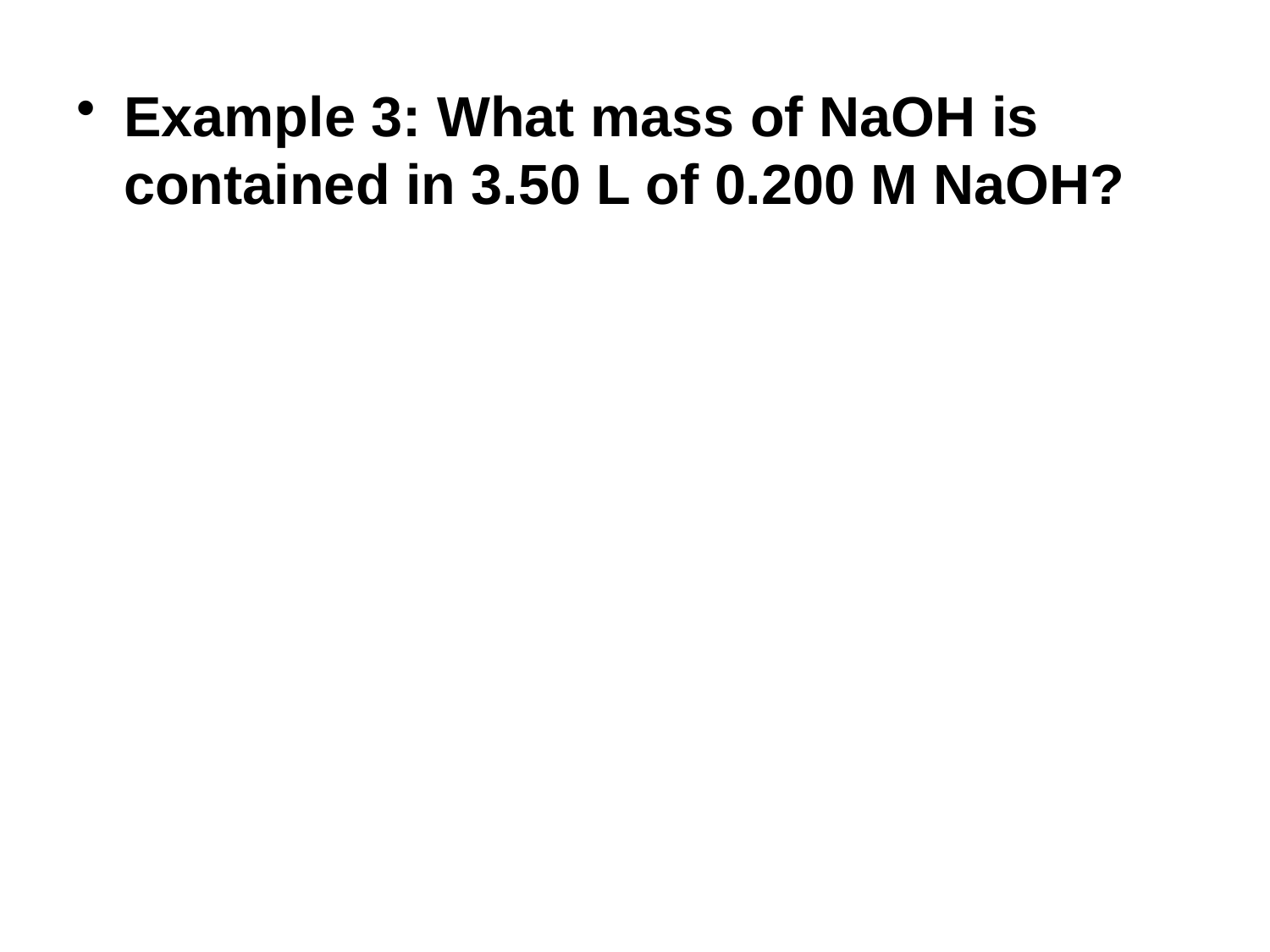

Example 3: What mass of NaOH is contained in 3.50 L of 0.200 M NaOH?